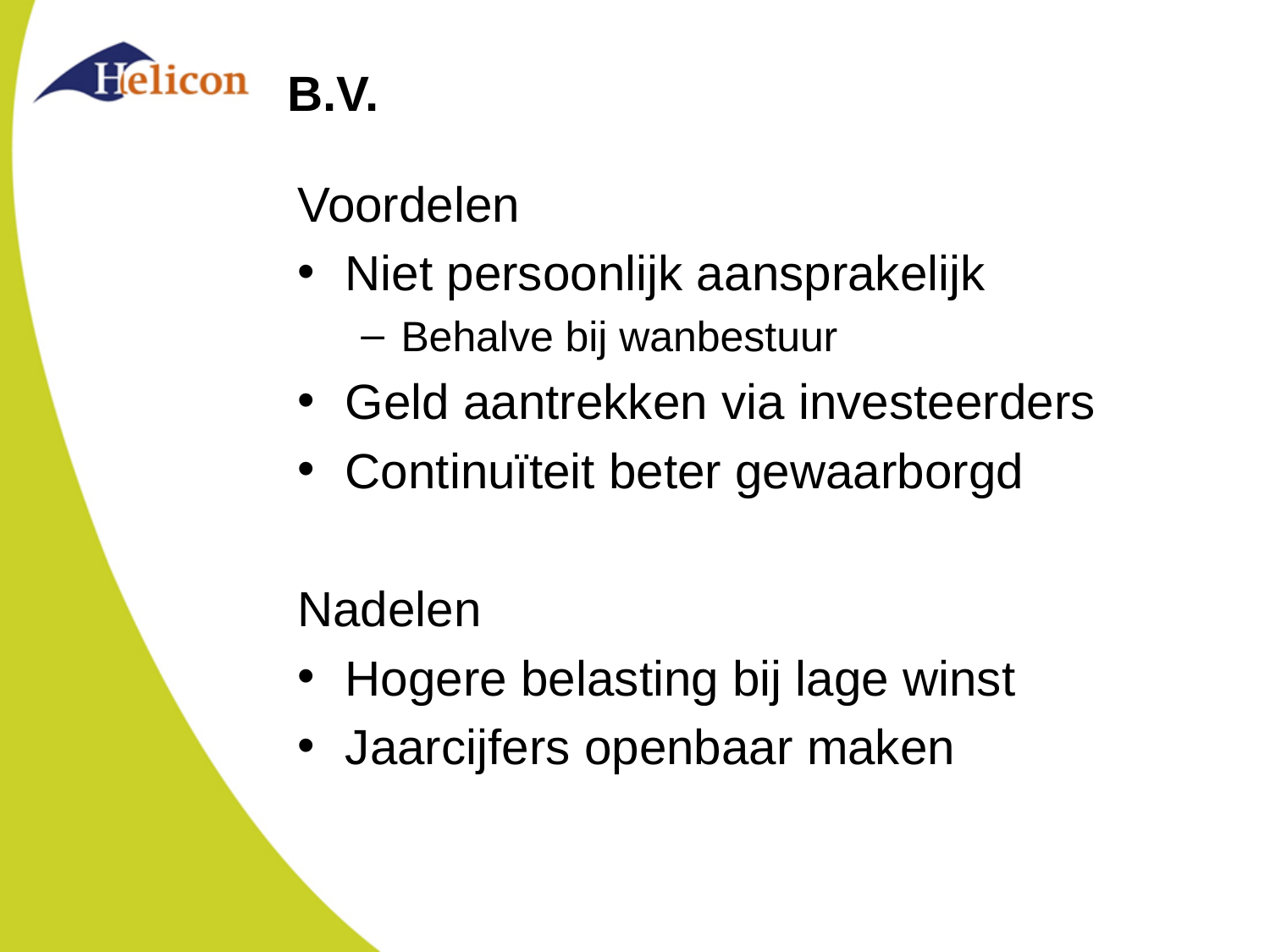

# B.V.
Voordelen
Niet persoonlijk aansprakelijk
Behalve bij wanbestuur
Geld aantrekken via investeerders
Continuïteit beter gewaarborgd

Nadelen
Hogere belasting bij lage winst
Jaarcijfers openbaar maken